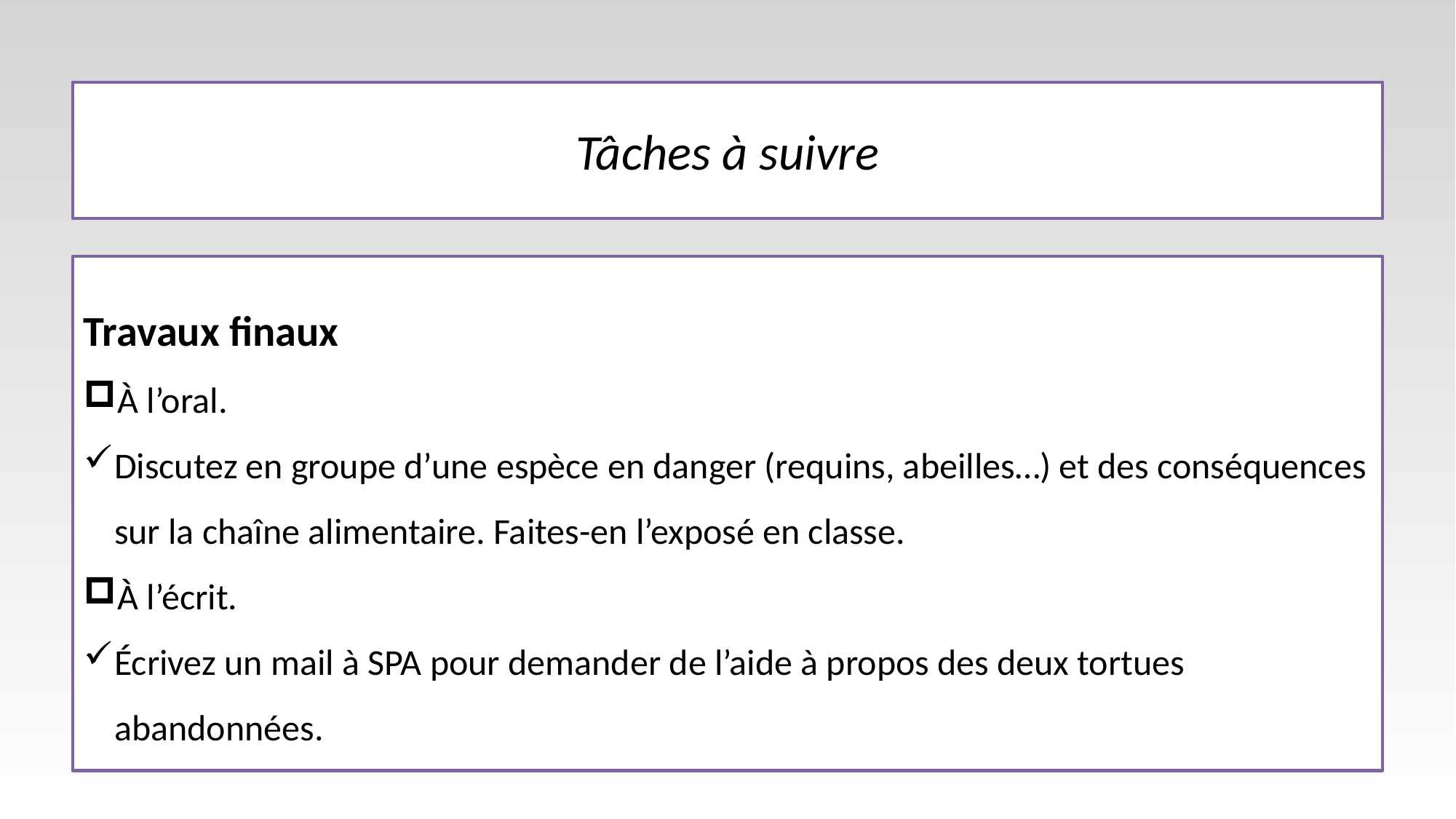

# Tâches à suivre
Travaux finaux
À l’oral.
Discutez en groupe d’une espèce en danger (requins, abeilles…) et des conséquences sur la chaîne alimentaire. Faites-en l’exposé en classe.
À l’écrit.
Écrivez un mail à SPA pour demander de l’aide à propos des deux tortues abandonnées.